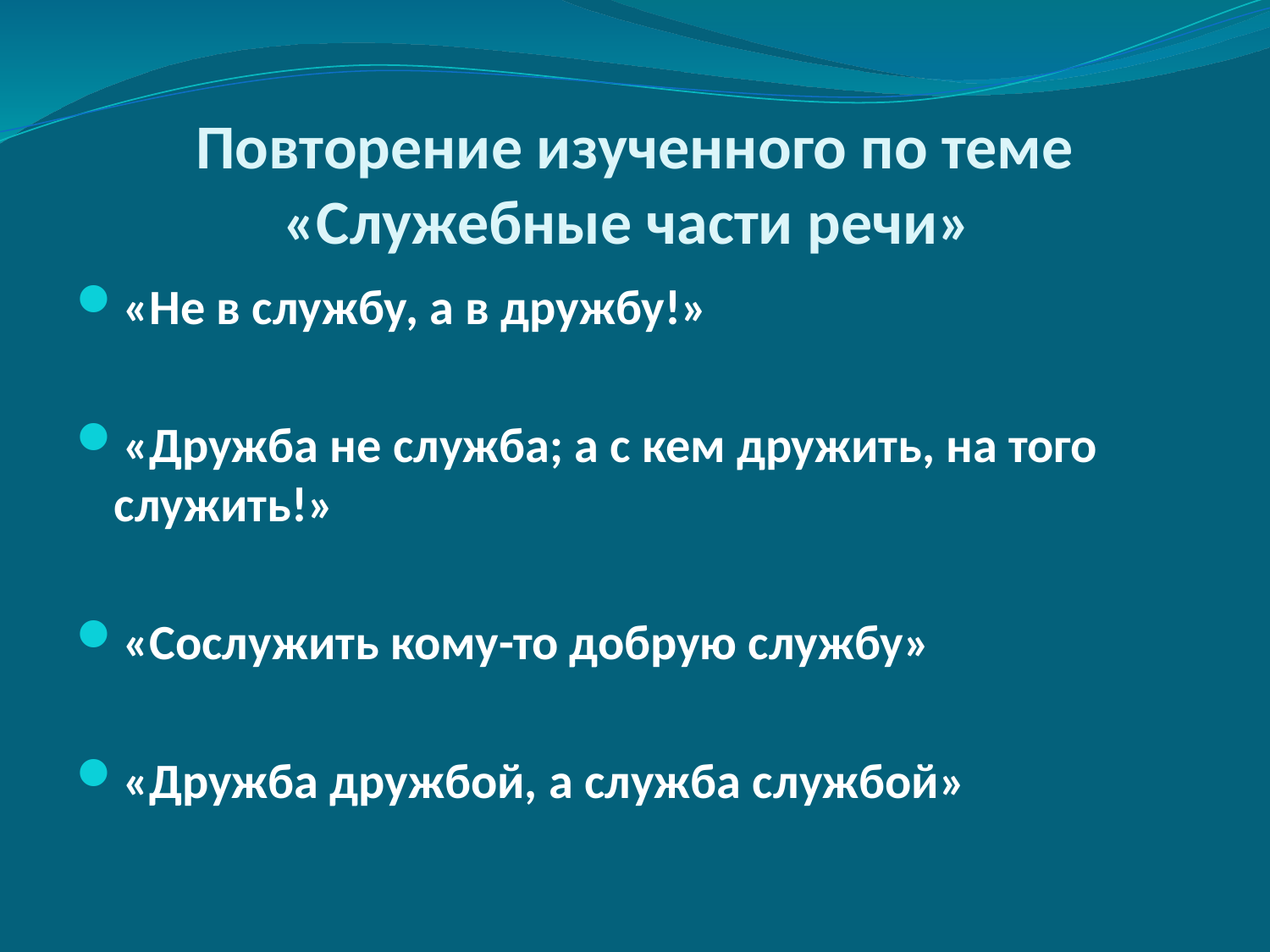

# Повторение изученного по теме «Служебные части речи»
«Не в службу, а в дружбу!»

«Дружба не служба; а с кем дружить, на того служить!»

«Сослужить кому-то добрую службу»

«Дружба дружбой, а служба службой»